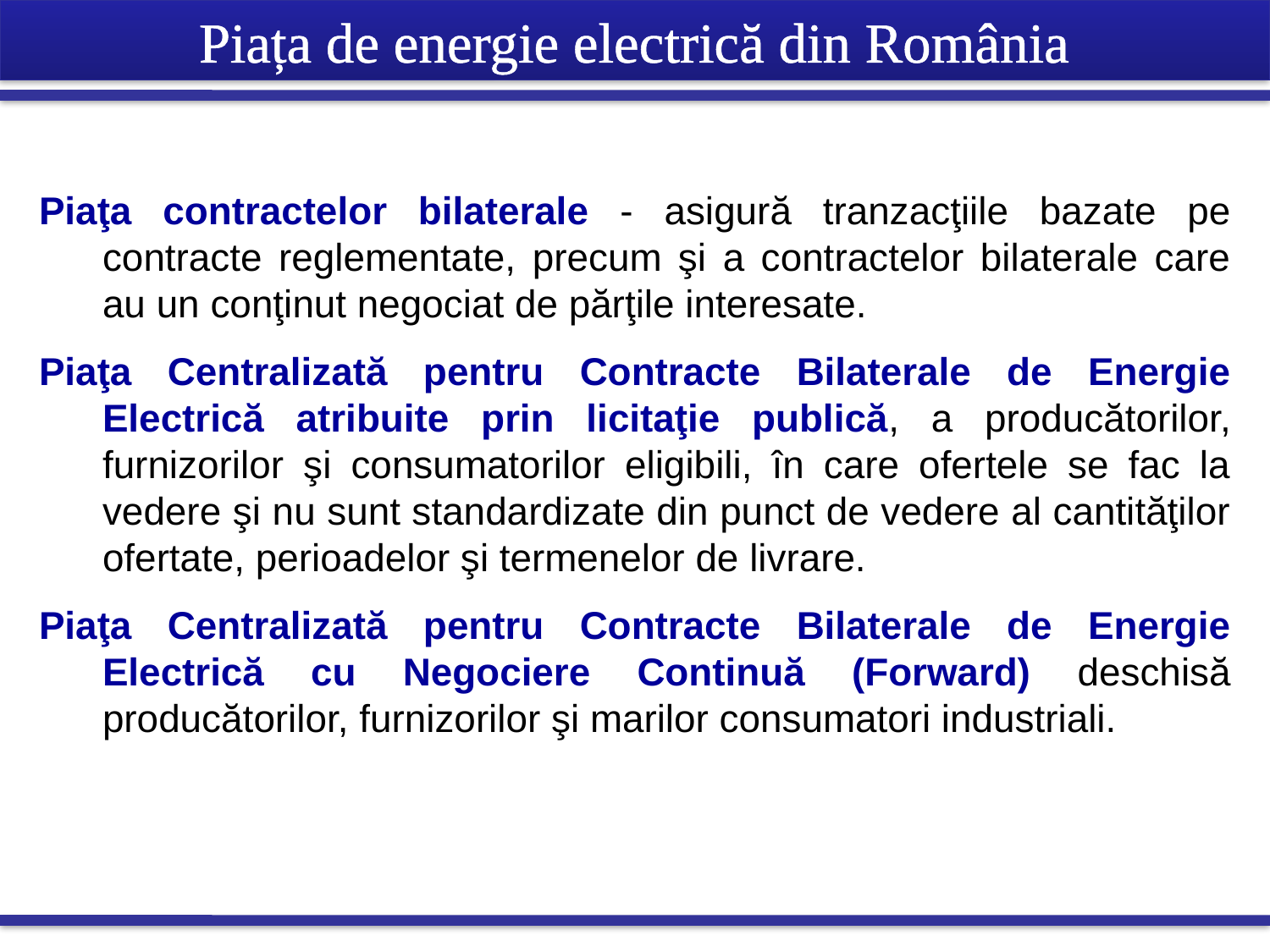

Piața de energie electrică din România

Piaţa contractelor bilaterale - asigură tranzacţiile bazate pe contracte reglementate, precum şi a contractelor bilaterale care au un conţinut negociat de părţile interesate.
Piaţa Centralizată pentru Contracte Bilaterale de Energie Electrică atribuite prin licitaţie publică, a producătorilor, furnizorilor şi consumatorilor eligibili, în care ofertele se fac la vedere şi nu sunt standardizate din punct de vedere al cantităţilor ofertate, perioadelor şi termenelor de livrare.
Piaţa Centralizată pentru Contracte Bilaterale de Energie Electrică cu Negociere Continuă (Forward) deschisă producătorilor, furnizorilor şi marilor consumatori industriali.